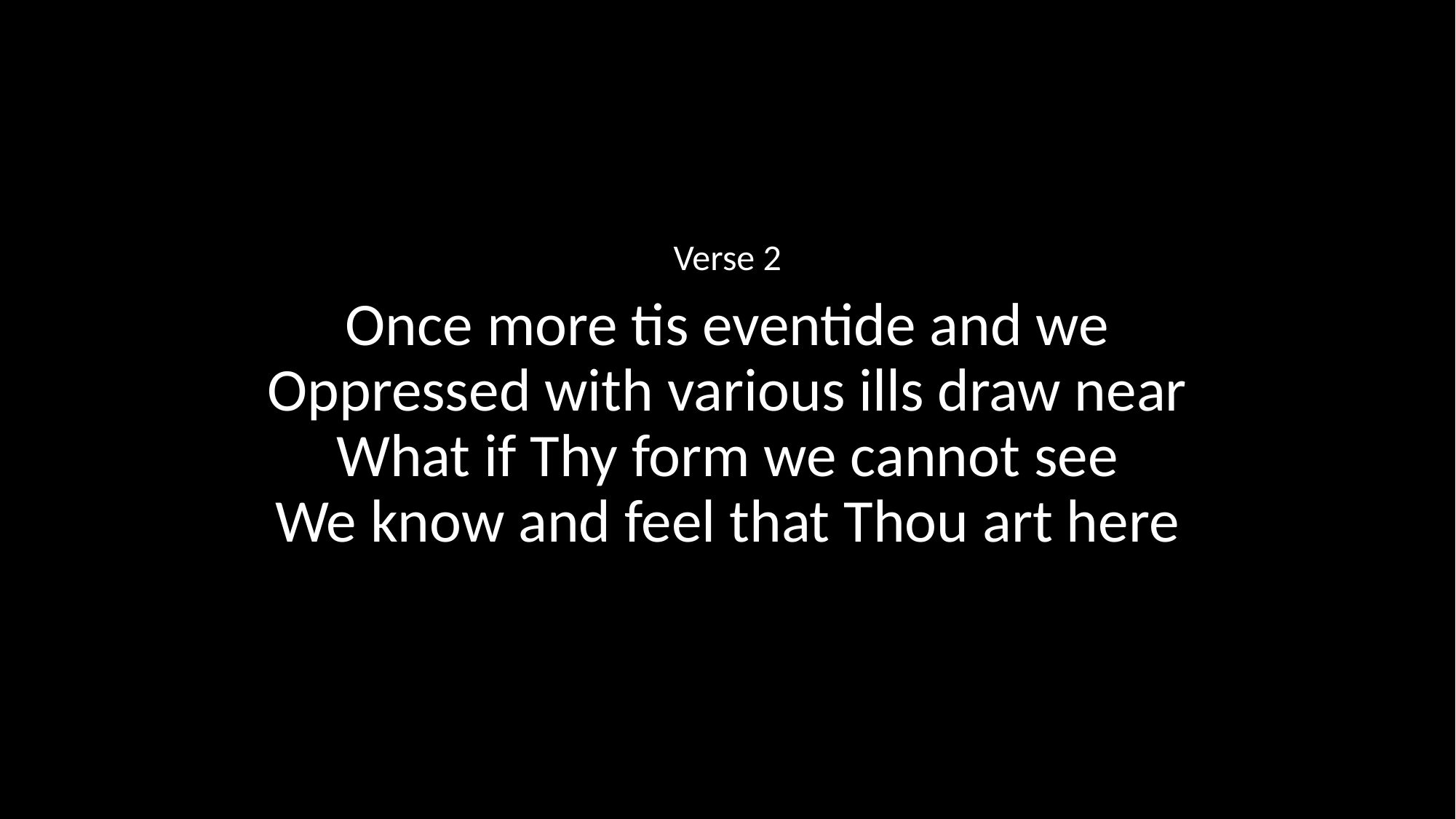

Verse 2
Once more tis eventide and we
Oppressed with various ills draw near
What if Thy form we cannot see
We know and feel that Thou art here